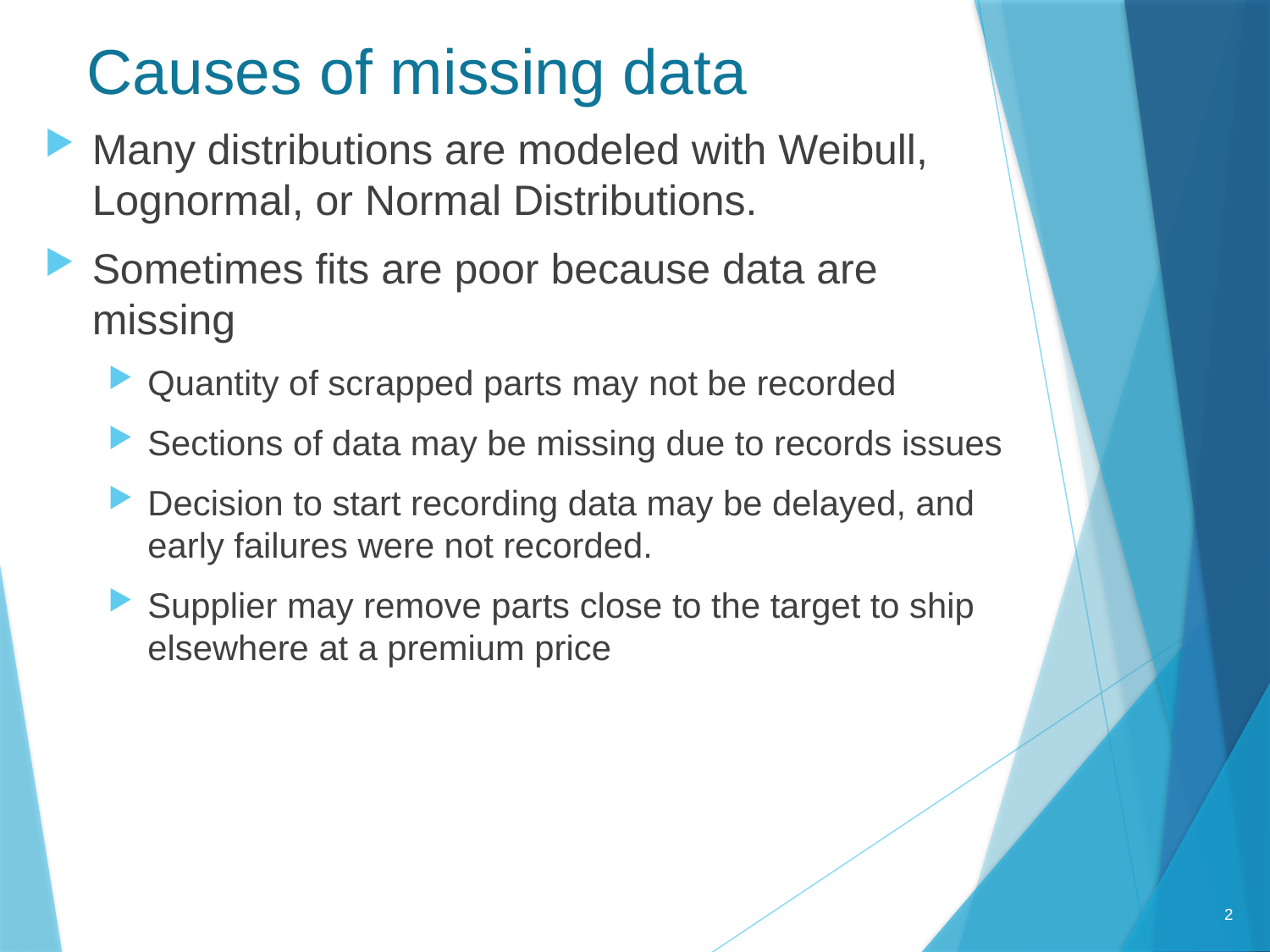

# Causes of missing data
Many distributions are modeled with Weibull, Lognormal, or Normal Distributions.
Sometimes fits are poor because data are missing
Quantity of scrapped parts may not be recorded
Sections of data may be missing due to records issues
Decision to start recording data may be delayed, and early failures were not recorded.
Supplier may remove parts close to the target to ship elsewhere at a premium price
2